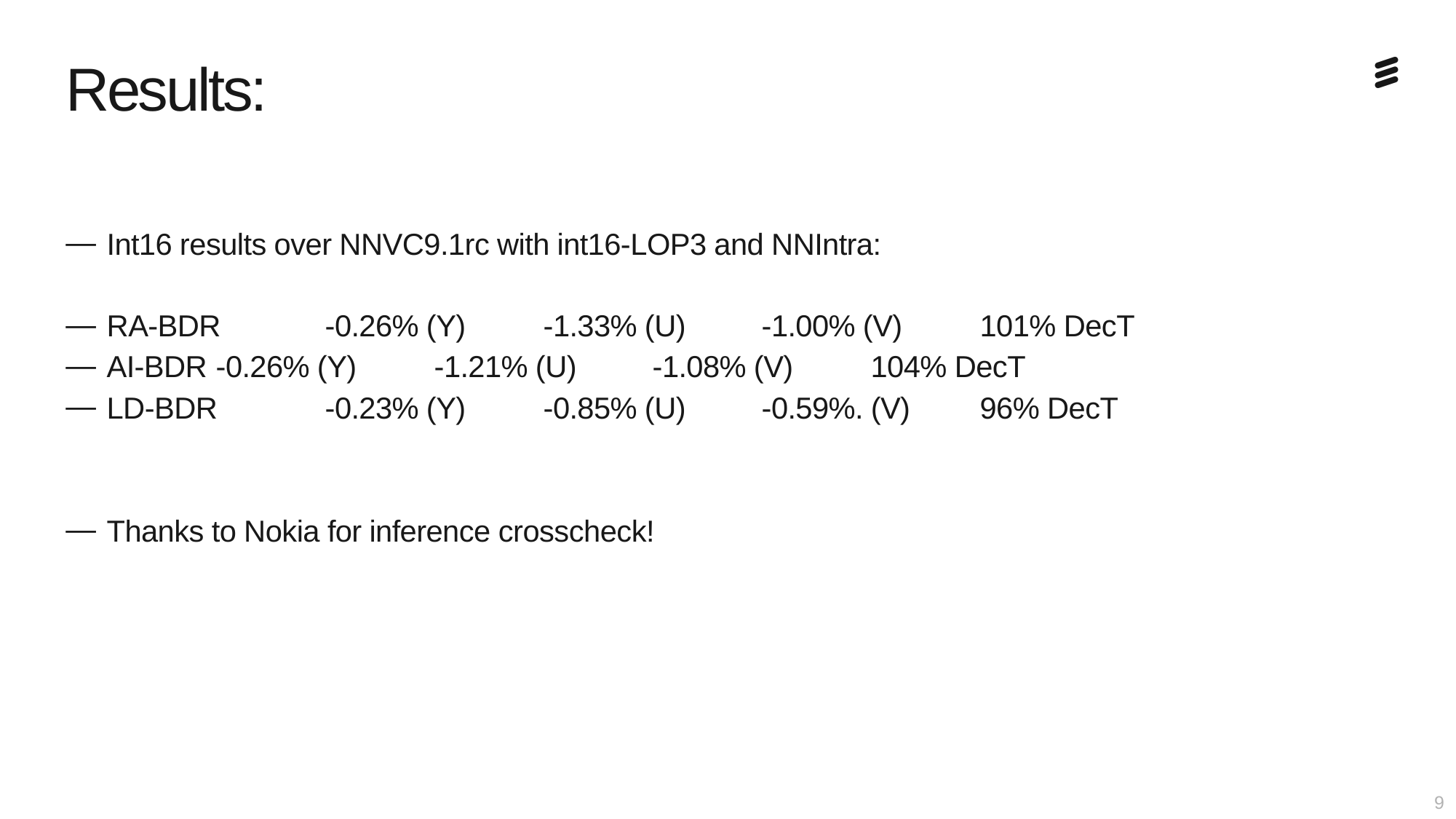

# Results:
Int16 results over NNVC9.1rc with int16-LOP3 and NNIntra:

RA-BDR 	-0.26% (Y)	-1.33% (U)	-1.00% (V)	101% DecT
AI-BDR	-0.26% (Y)	-1.21% (U)	-1.08% (V)	104% DecT
LD-BDR	-0.23% (Y)	-0.85% (U)	-0.59%. (V)	96% DecT

Thanks to Nokia for inference crosscheck!

9